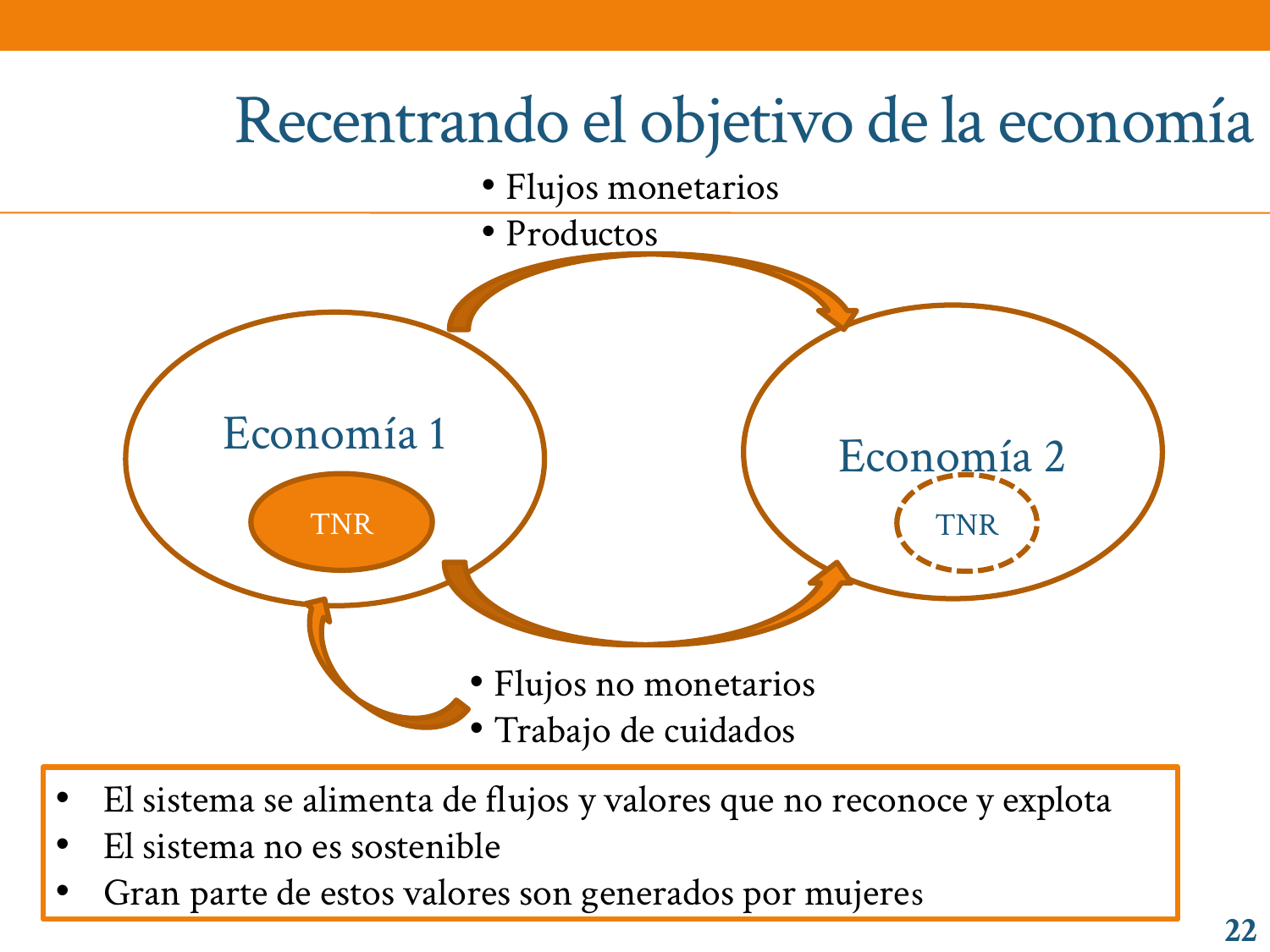

# Recentrando el objetivo de la economía
Flujos monetarios
Productos

Economía 2
Economía 1

TNR
TNR

Flujos no monetarios
Trabajo de cuidados
El sistema se alimenta de flujos y valores que no reconoce y explota
El sistema no es sostenible
Gran parte de estos valores son generados por mujeres
22